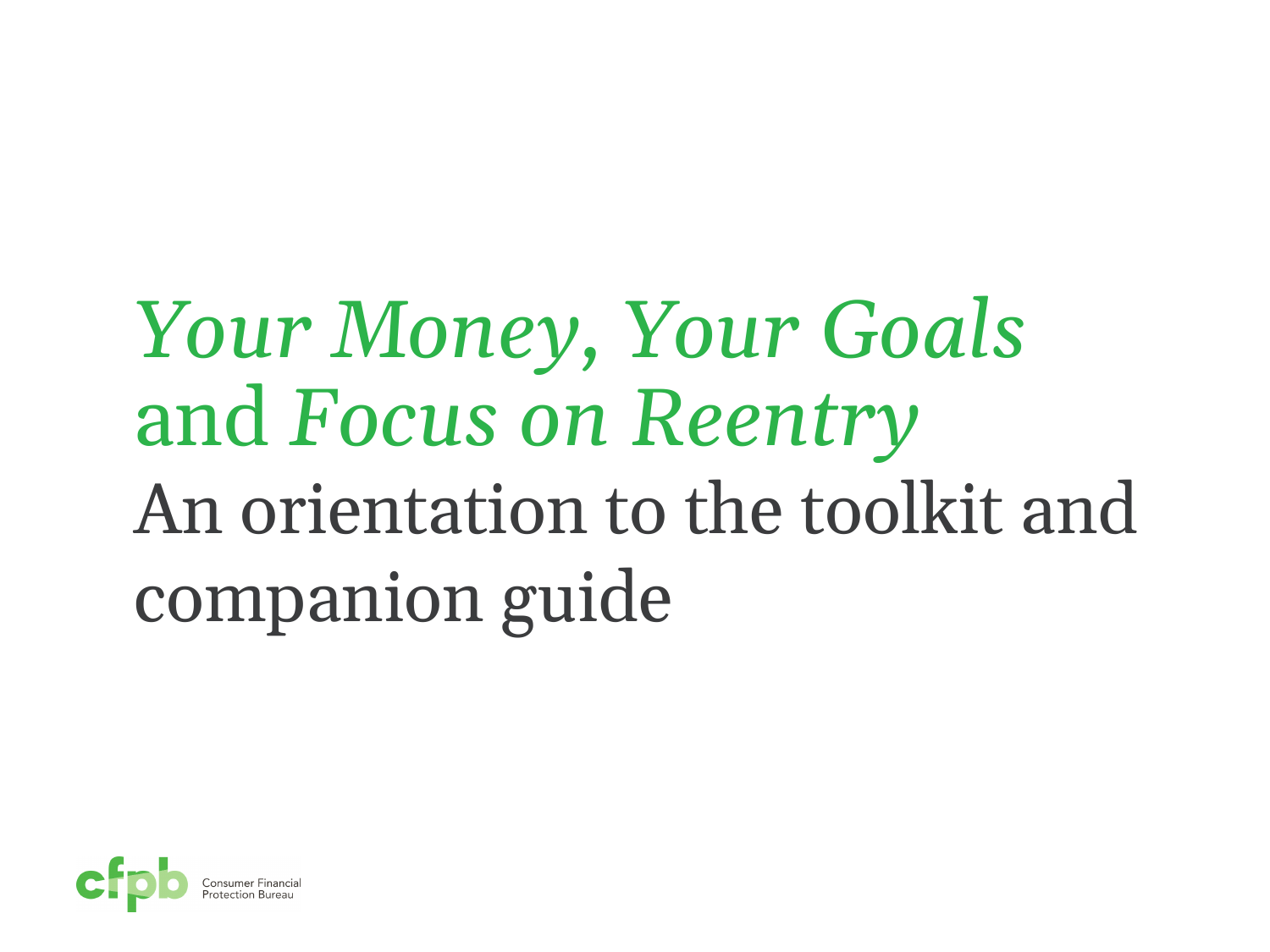

# Your Money, Your Goals and Focus on Reentry
An orientation to the toolkit and companion guide